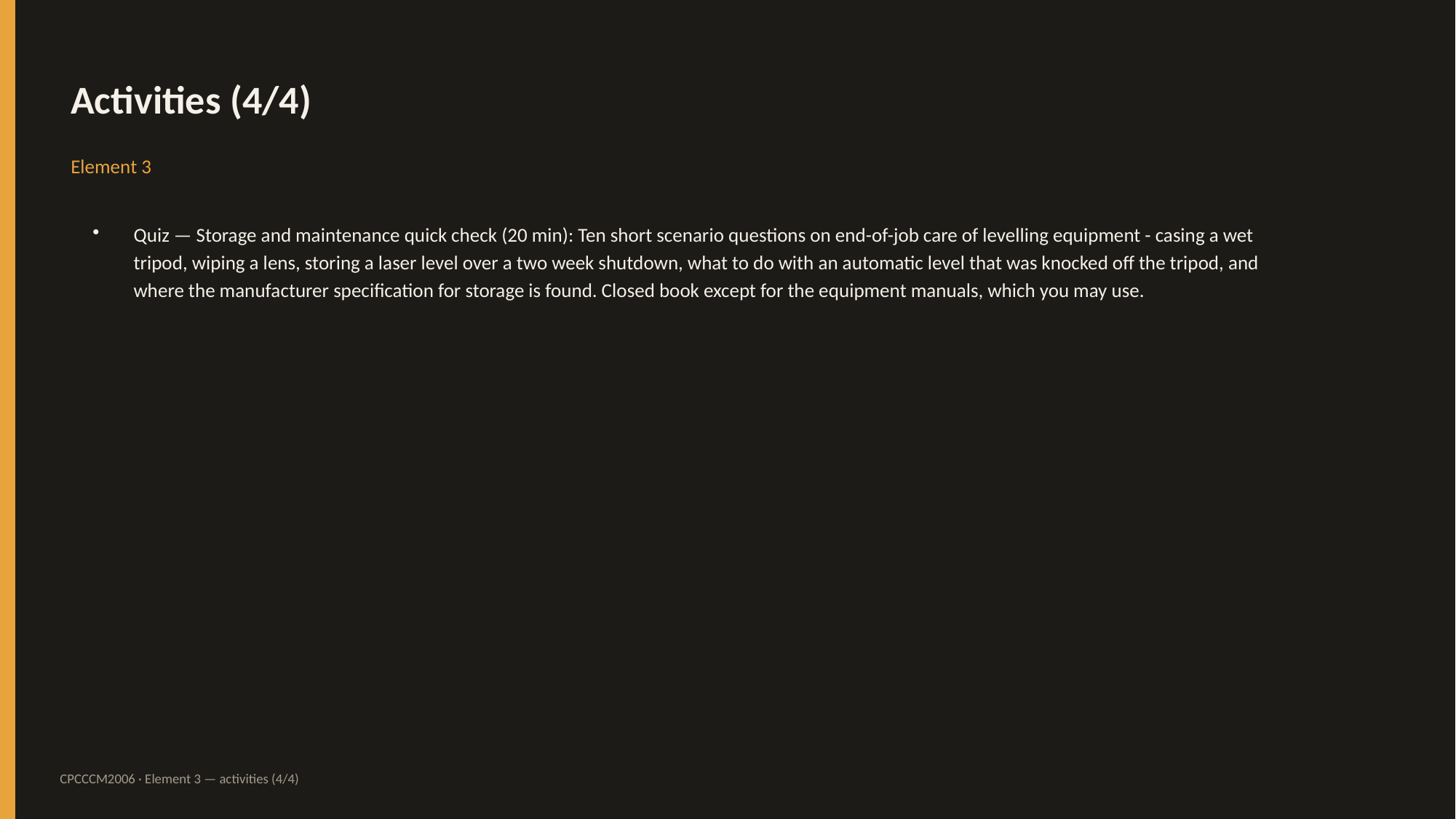

Activities (4/4)
Element 3
Quiz — Storage and maintenance quick check (20 min): Ten short scenario questions on end-of-job care of levelling equipment - casing a wet tripod, wiping a lens, storing a laser level over a two week shutdown, what to do with an automatic level that was knocked off the tripod, and where the manufacturer specification for storage is found. Closed book except for the equipment manuals, which you may use.
CPCCCM2006 · Element 3 — activities (4/4)